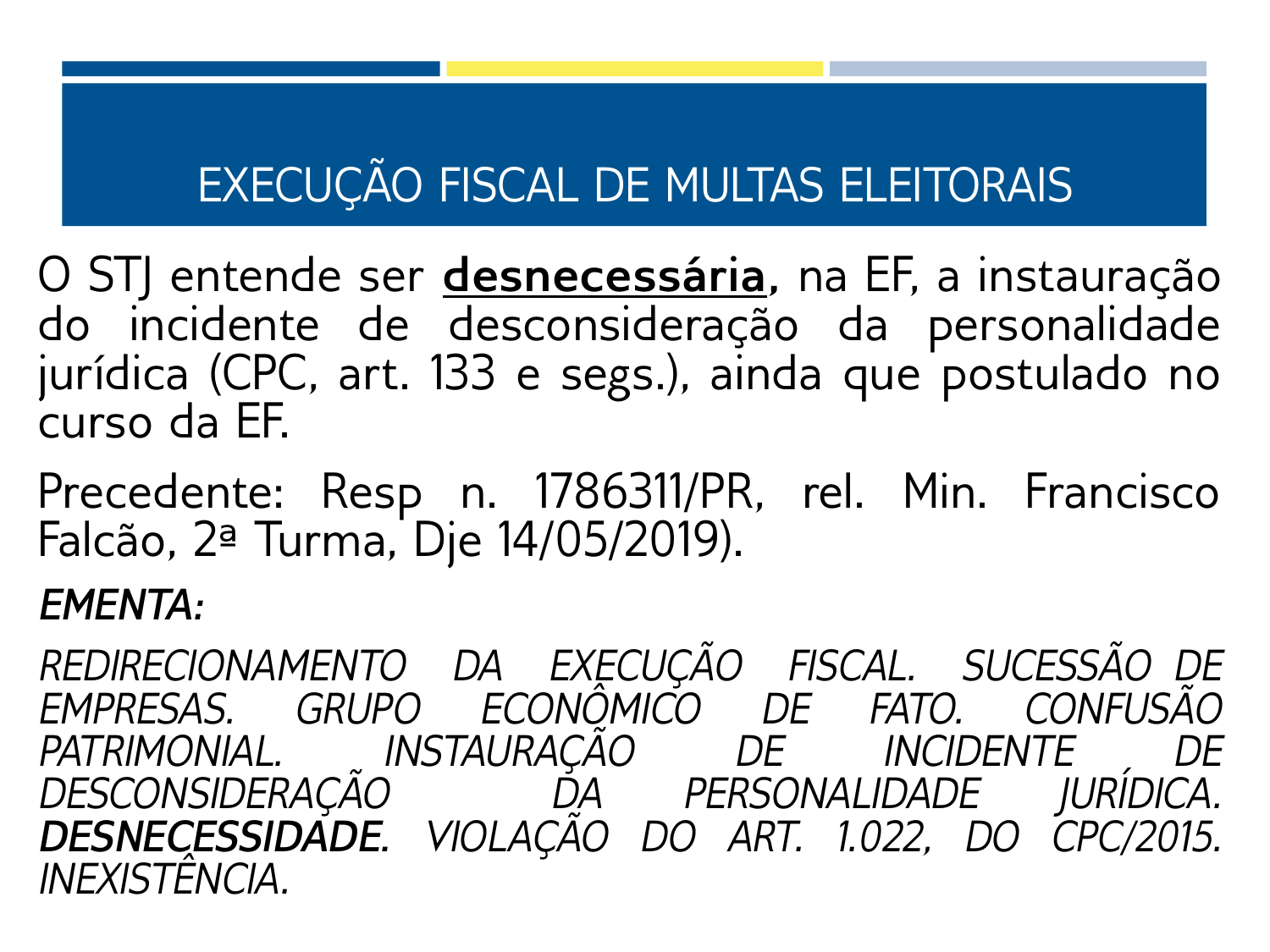

# EXECUÇÃO FISCAL DE MULTAS ELEITORAIS
O STJ entende ser desnecessária, na EF, a instauração do incidente de desconsideração da personalidade jurídica (CPC, art. 133 e segs.), ainda que postulado no curso da EF.
Precedente: Resp n. 1786311/PR, rel. Min. Francisco Falcão, 2ª Turma, Dje 14/05/2019).
EMENTA:
REDIRECIONAMENTO  DA  EXECUÇÃO  FISCAL.  SUCESSÃO DE EMPRESAS. GRUPO ECONÔMICO DE FATO. CONFUSÃO PATRIMONIAL. INSTAURAÇÃO DE INCIDENTE DE DESCONSIDERAÇÃO  DA PERSONALIDADE JURÍDICA. DESNECESSIDADE. VIOLAÇÃO DO ART. 1.022, DO CPC/2015. INEXISTÊNCIA.